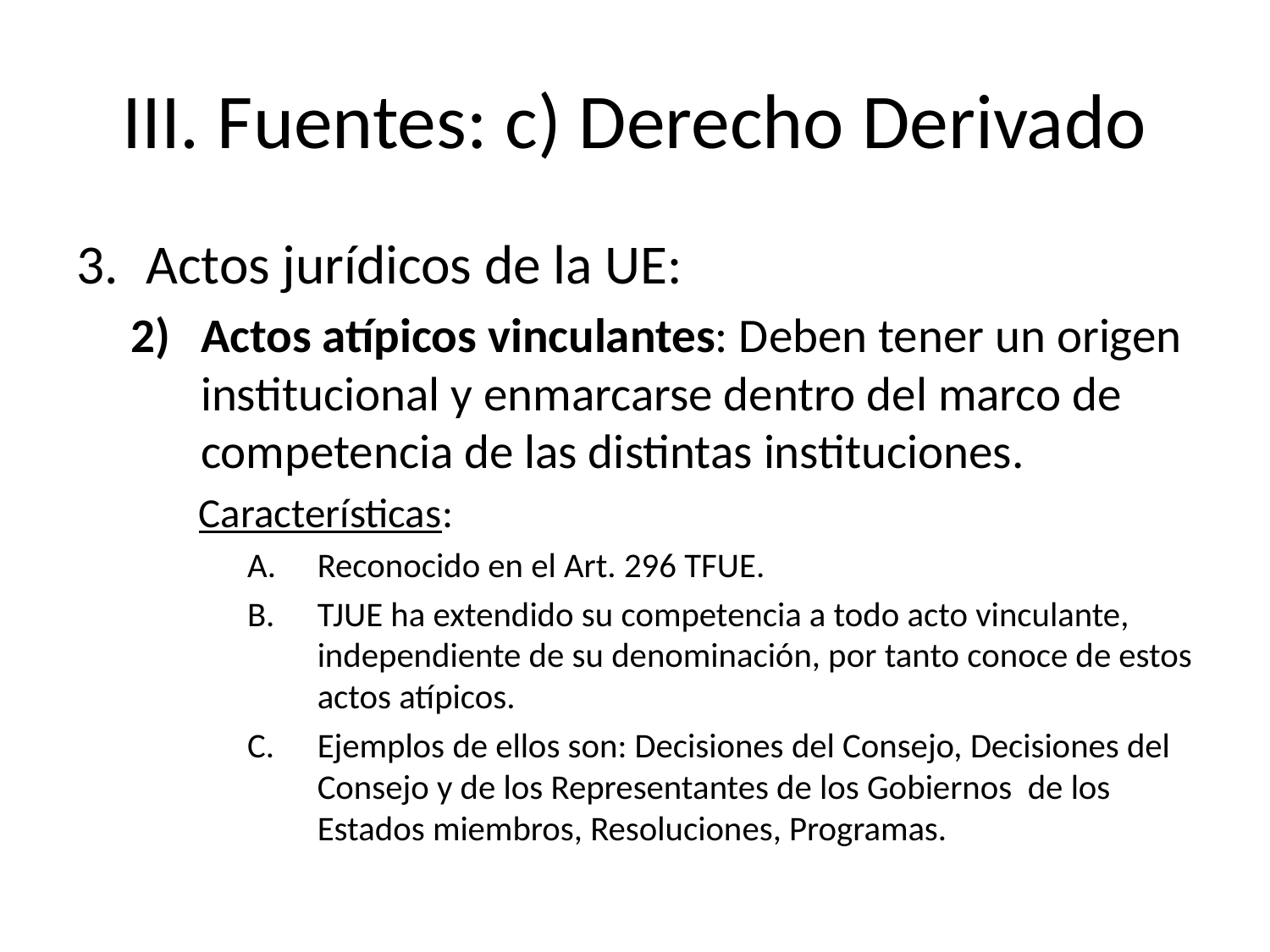

# III. Fuentes: c) Derecho Derivado
Actos jurídicos de la UE:
Actos atípicos vinculantes: Deben tener un origen institucional y enmarcarse dentro del marco de competencia de las distintas instituciones.
Características:
Reconocido en el Art. 296 TFUE.
TJUE ha extendido su competencia a todo acto vinculante, independiente de su denominación, por tanto conoce de estos actos atípicos.
Ejemplos de ellos son: Decisiones del Consejo, Decisiones del Consejo y de los Representantes de los Gobiernos  de los Estados miembros, Resoluciones, Programas.